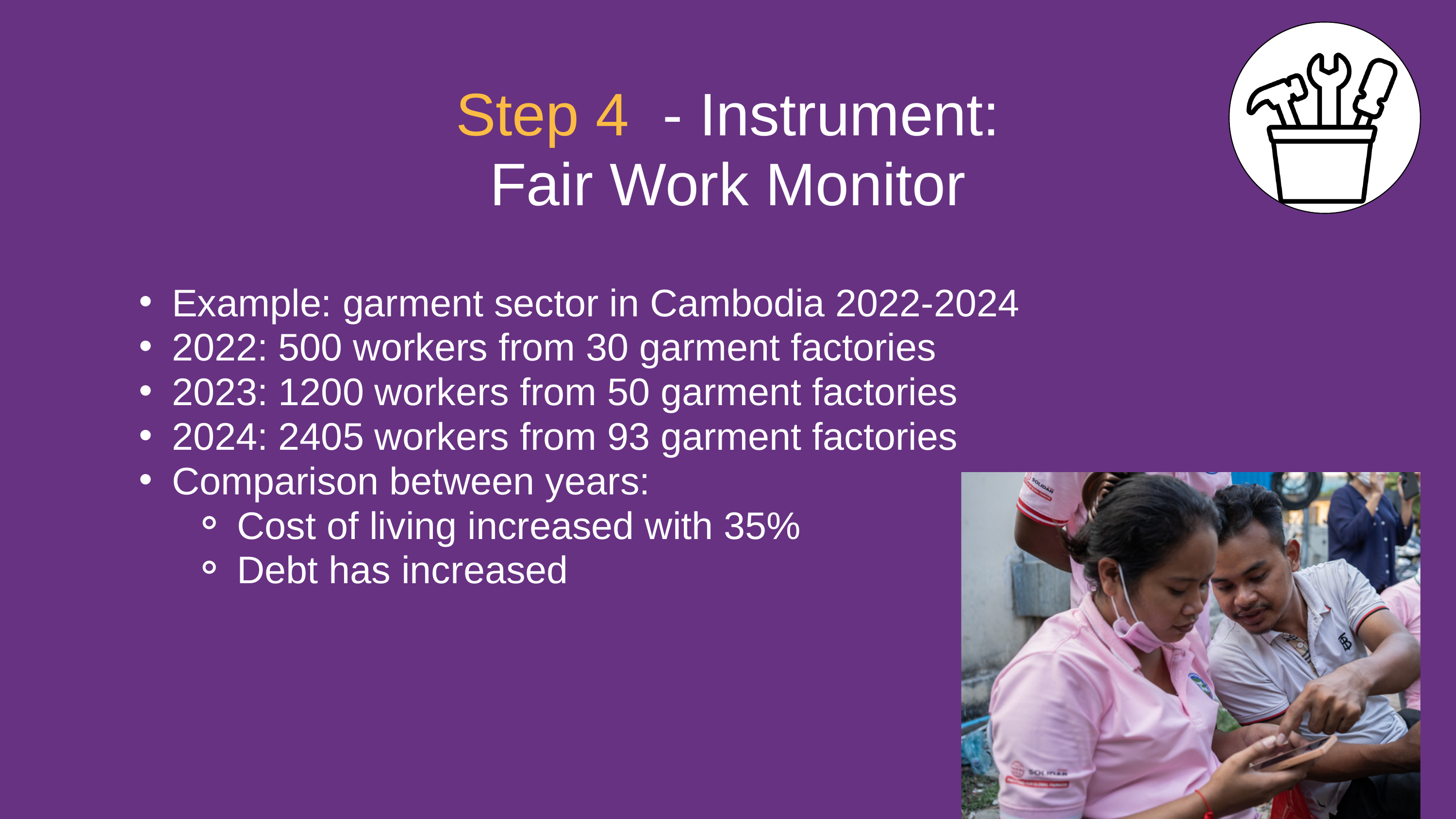

Step 4  - Instrument:
Fair Work Monitor
Example: garment sector in Cambodia 2022-2024
2022: 500 workers from 30 garment factories
2023: 1200 workers from 50 garment factories
2024: 2405 workers from 93 garment factories
Comparison between years:
Cost of living increased with 35%
Debt has increased